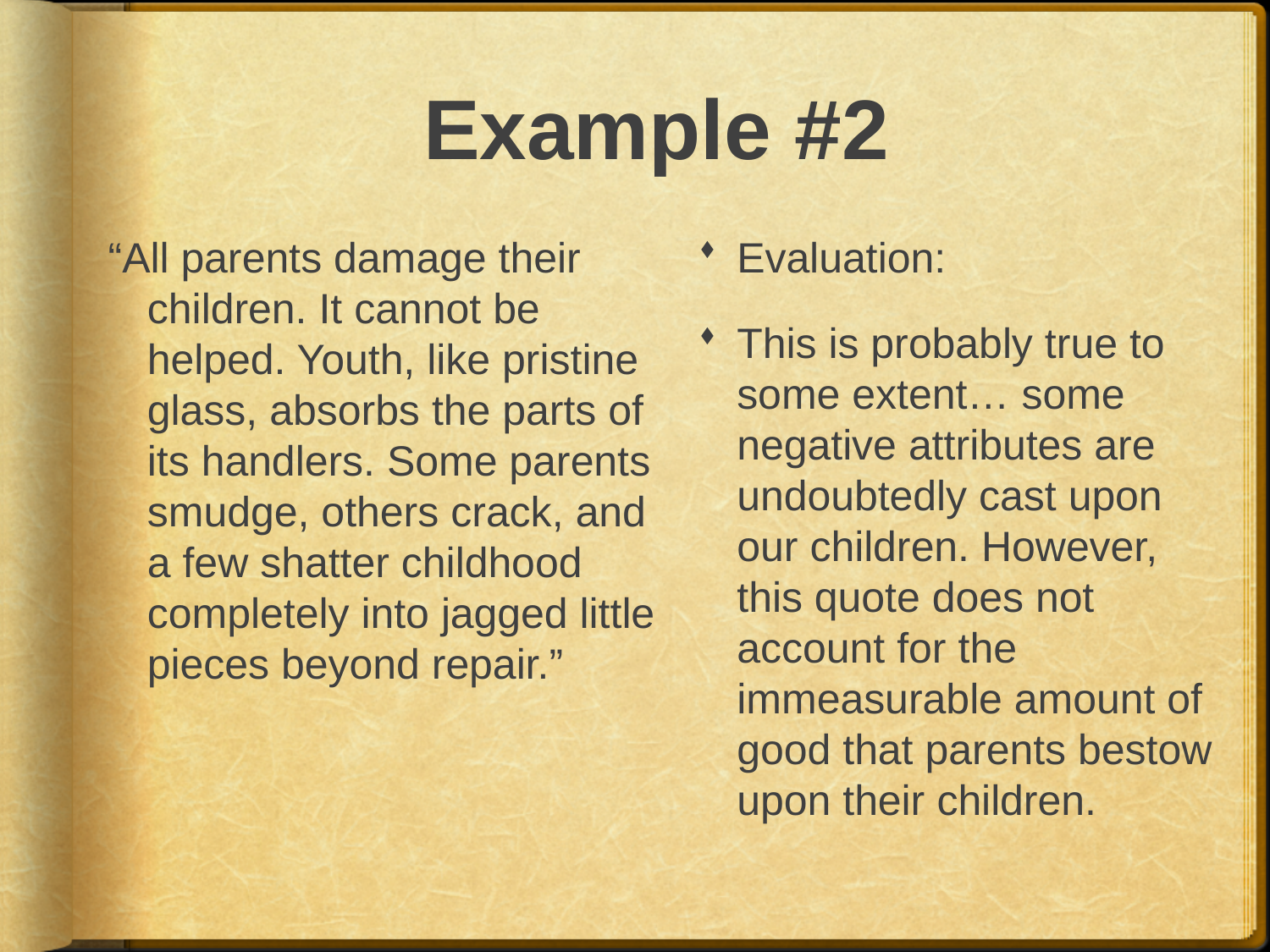

# Example #2
“All parents damage their children. It cannot be helped. Youth, like pristine glass, absorbs the parts of its handlers. Some parents smudge, others crack, and a few shatter childhood completely into jagged little pieces beyond repair.”
Evaluation:
This is probably true to some extent… some negative attributes are undoubtedly cast upon our children. However, this quote does not account for the immeasurable amount of good that parents bestow upon their children.